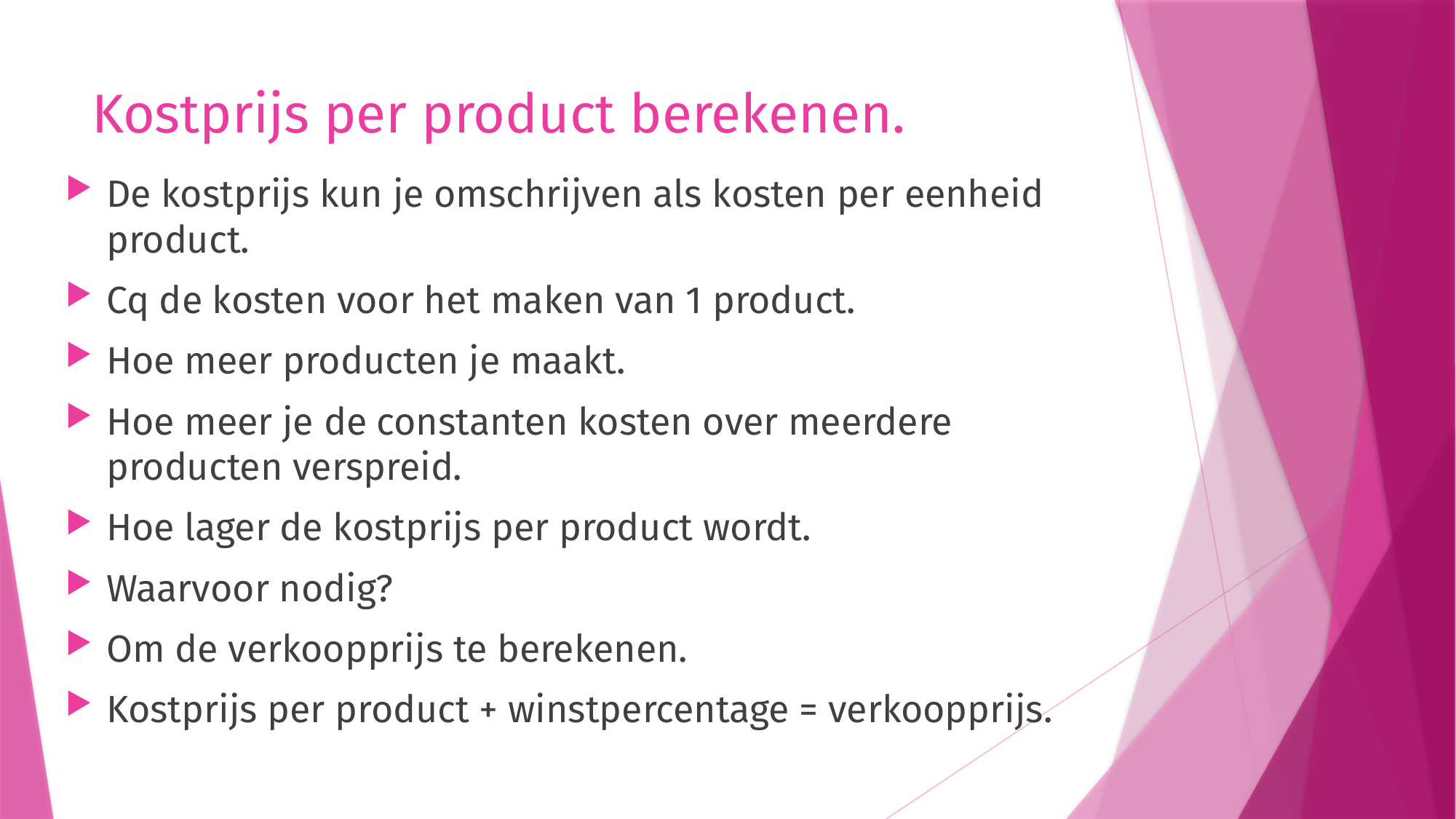

# Kostprijs per product berekenen.
De kostprijs kun je omschrijven als kosten per eenheid product.
Cq de kosten voor het maken van 1 product.
Hoe meer producten je maakt.
Hoe meer je de constanten kosten over meerdere producten verspreid.
Hoe lager de kostprijs per product wordt.
Waarvoor nodig?
Om de verkoopprijs te berekenen.
Kostprijs per product + winstpercentage = verkoopprijs.